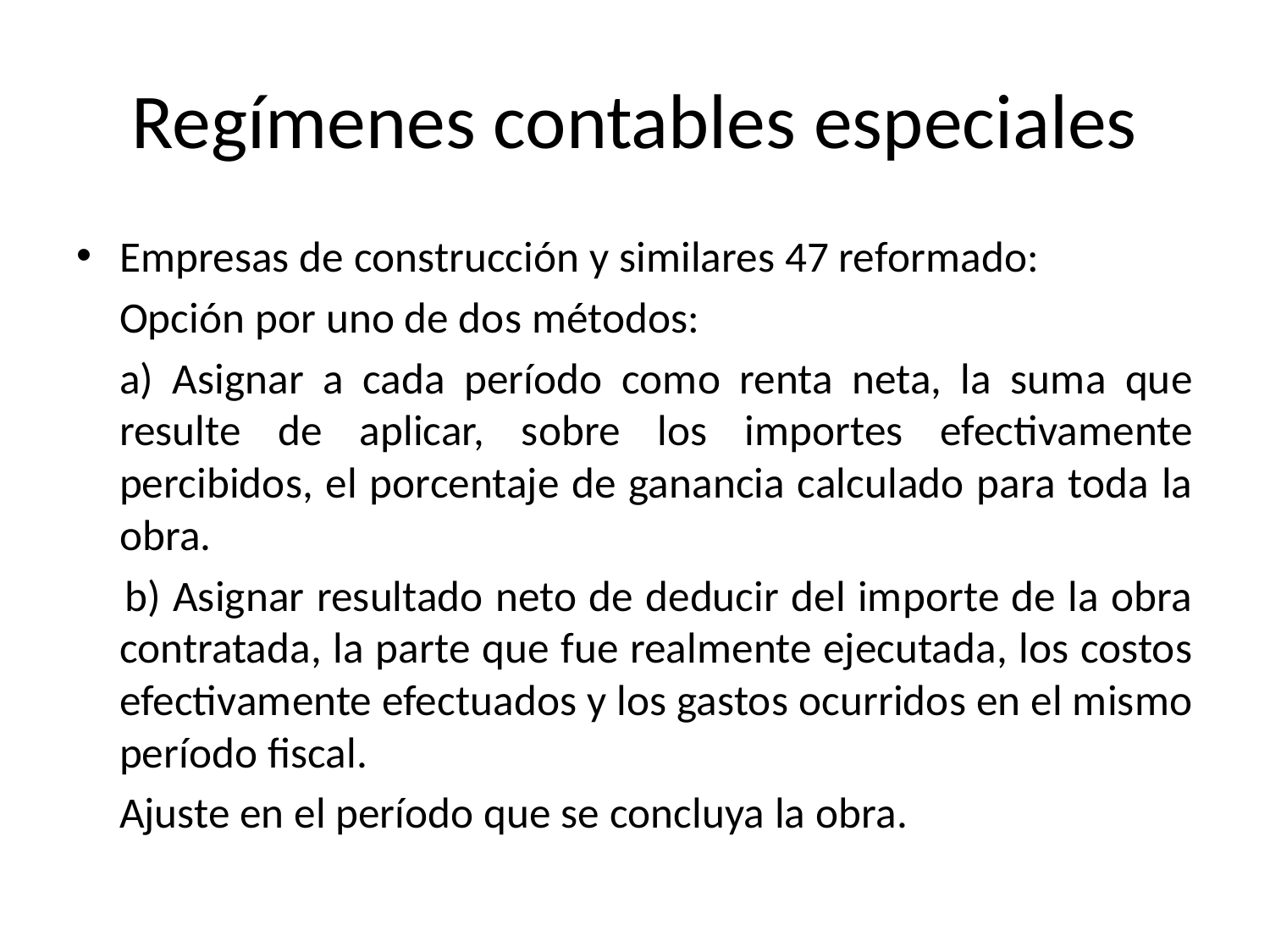

# Regímenes contables especiales
Empresas de construcción y similares 47 reformado:
	Opción por uno de dos métodos:
	a) Asignar a cada período como renta neta, la suma que resulte de aplicar, sobre los importes efectivamente percibidos, el porcentaje de ganancia calculado para toda la obra.
    b) Asignar resultado neto de deducir del importe de la obra contratada, la parte que fue realmente ejecutada, los costos efectivamente efectuados y los gastos ocurridos en el mismo período fiscal.
	Ajuste en el período que se concluya la obra.